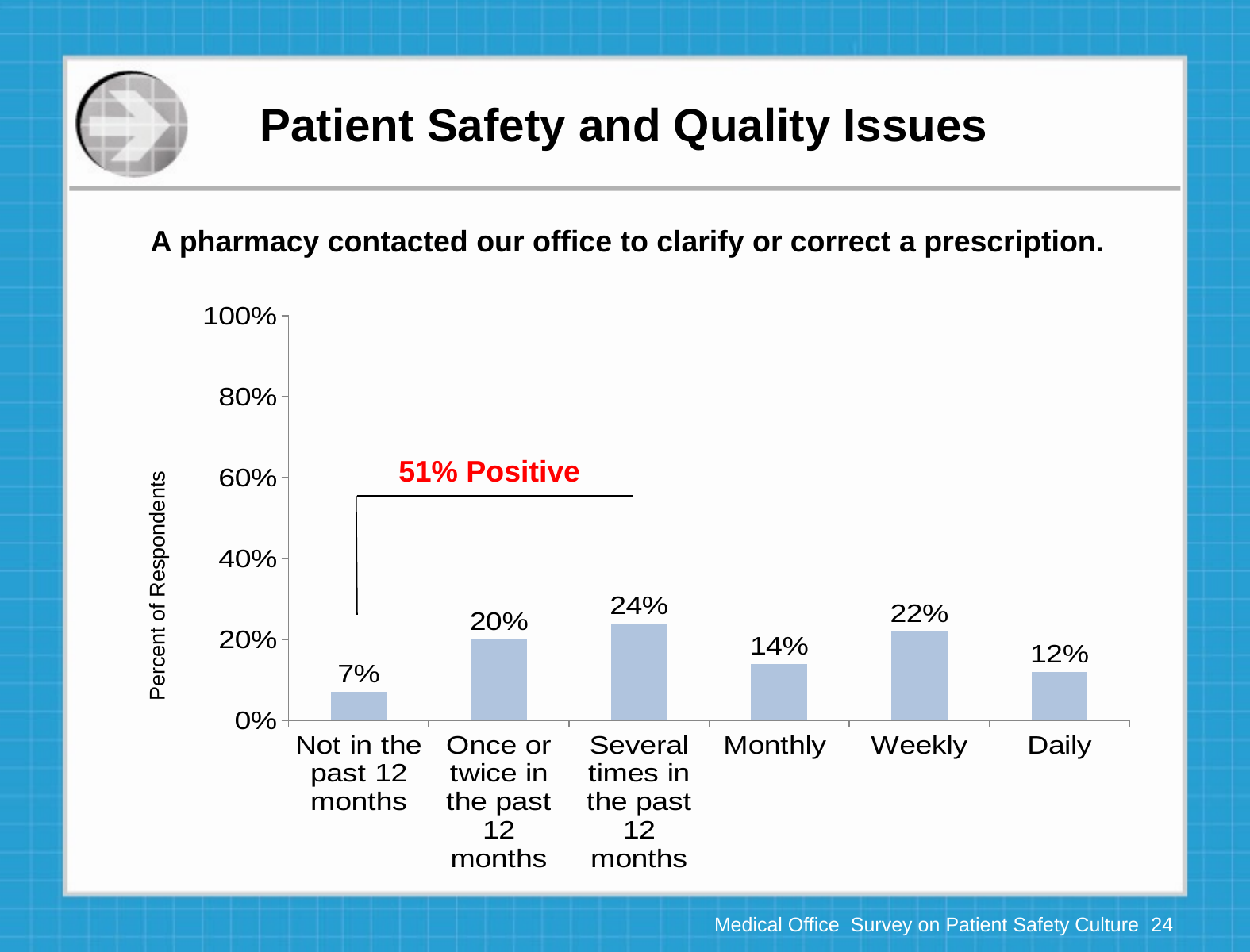

Patient Safety and Quality Issues
A pharmacy contacted our office to clarify or correct a prescription.

### Chart

| Category | Series 1 |
|---|---|
| Not in the past 12 months | 0.07000000000000002 |
| Once or twice in the past 12 months | 0.2 |
| Several times in the past 12 months | 0.2400000000000002 |
| Monthly  | 0.14 |
| Weekly | 0.22 |
| Daily | 0.12000000000000002 |
Percent of Respondents
51% Positive